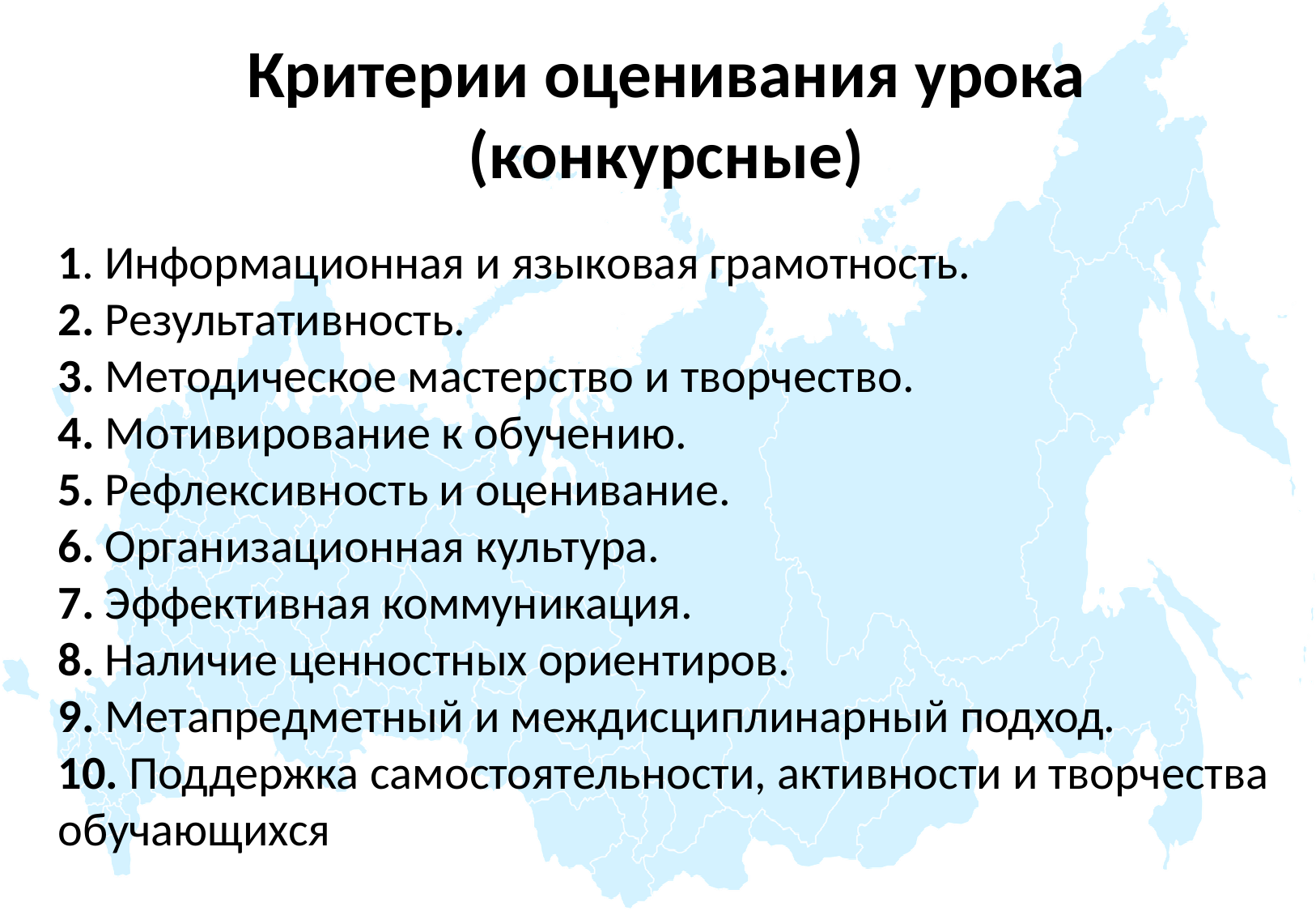

# Критерии оценивания урока (конкурсные)
1. Информационная и языковая грамотность.
2. Результативность.
3. Методическое мастерство и творчество.
4. Мотивирование к обучению.
5. Рефлексивность и оценивание.
6. Организационная культура.
7. Эффективная коммуникация.
8. Наличие ценностных ориентиров.
9. Метапредметный и междисциплинарный подход.
10. Поддержка самостоятельности, активности и творчества обучающихся